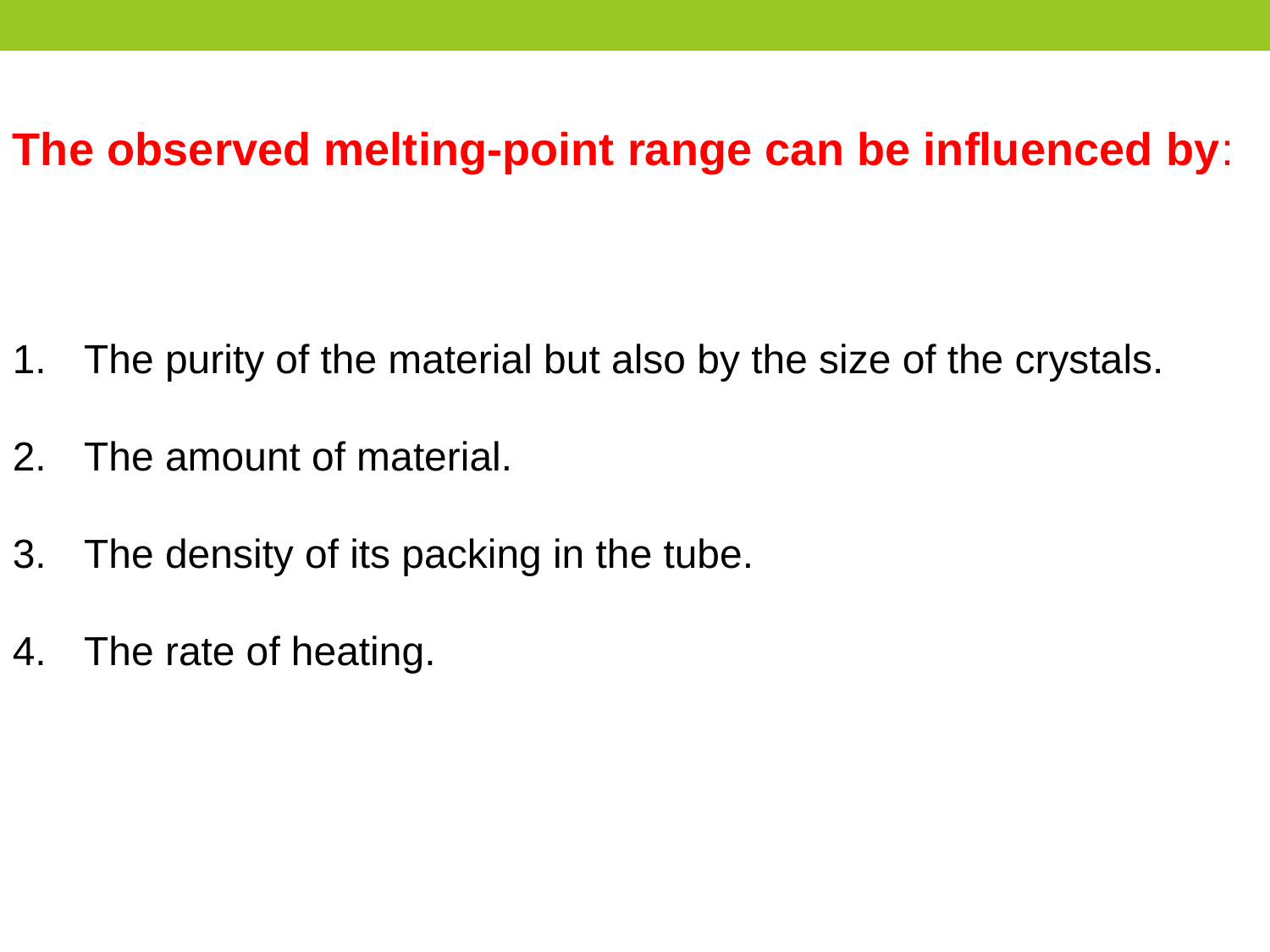

The observed melting-point range can be influenced by:

The purity of the material but also by the size of the crystals.
The amount of material.
The density of its packing in the tube.
The rate of heating.